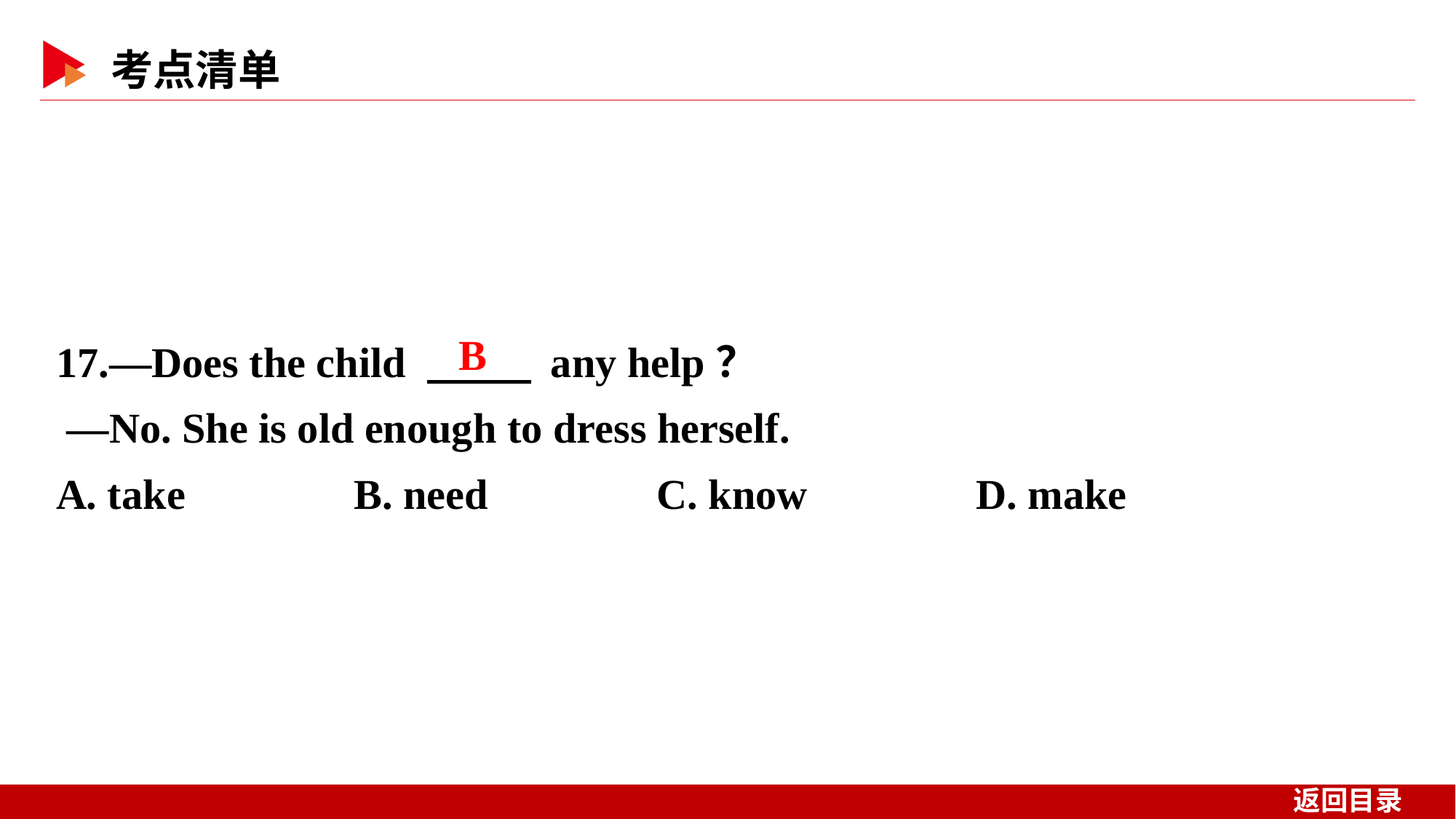

17.—Does the child 　  　 any help？
 —No. She is old enough to dress herself.
A. take                B. need                C. know                D. make
B